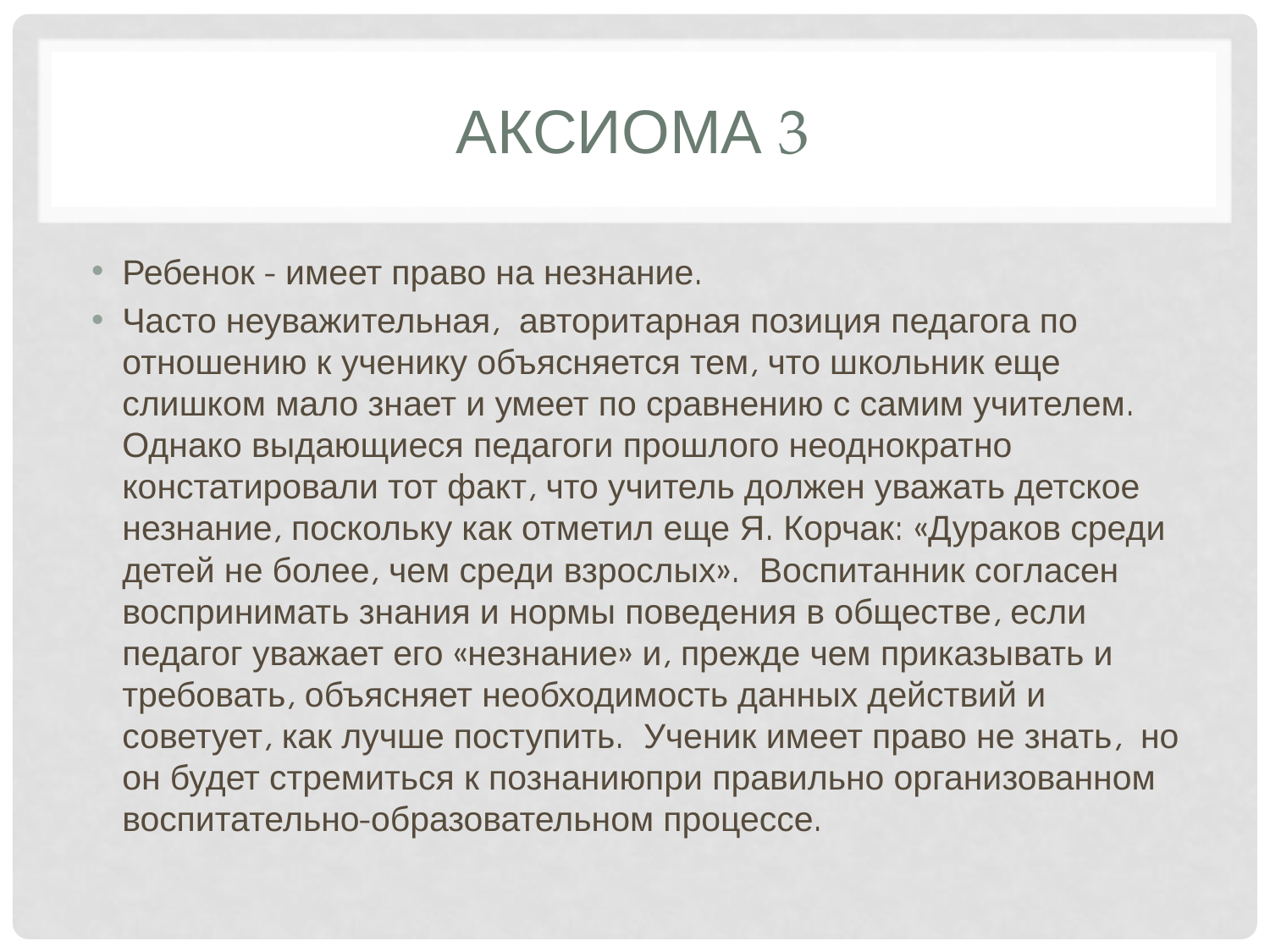

# Аксиома 3
Ребенок - имеет право на незнание.
Часто неуважительная,  авторитарная позиция педагога по отношению к ученику объясняется тем, что школьник еще слишком мало знает и умеет по сравнению с самим учителем. Однако выдающиеся педагоги прошлого неоднократно констатировали тот факт, что учитель должен уважать детское незнание, поскольку как отметил еще Я. Корчак: «Дураков среди детей не более, чем среди взрослых».  Воспитанник согласен воспринимать знания и нормы поведения в обществе, если педагог уважает его «незнание» и, прежде чем приказывать и требовать, объясняет необходимость данных действий и советует, как лучше поступить.  Ученик имеет право не знать,  но он будет стремиться к познаниюпри правильно организованном воспитательно-образовательном процессе.